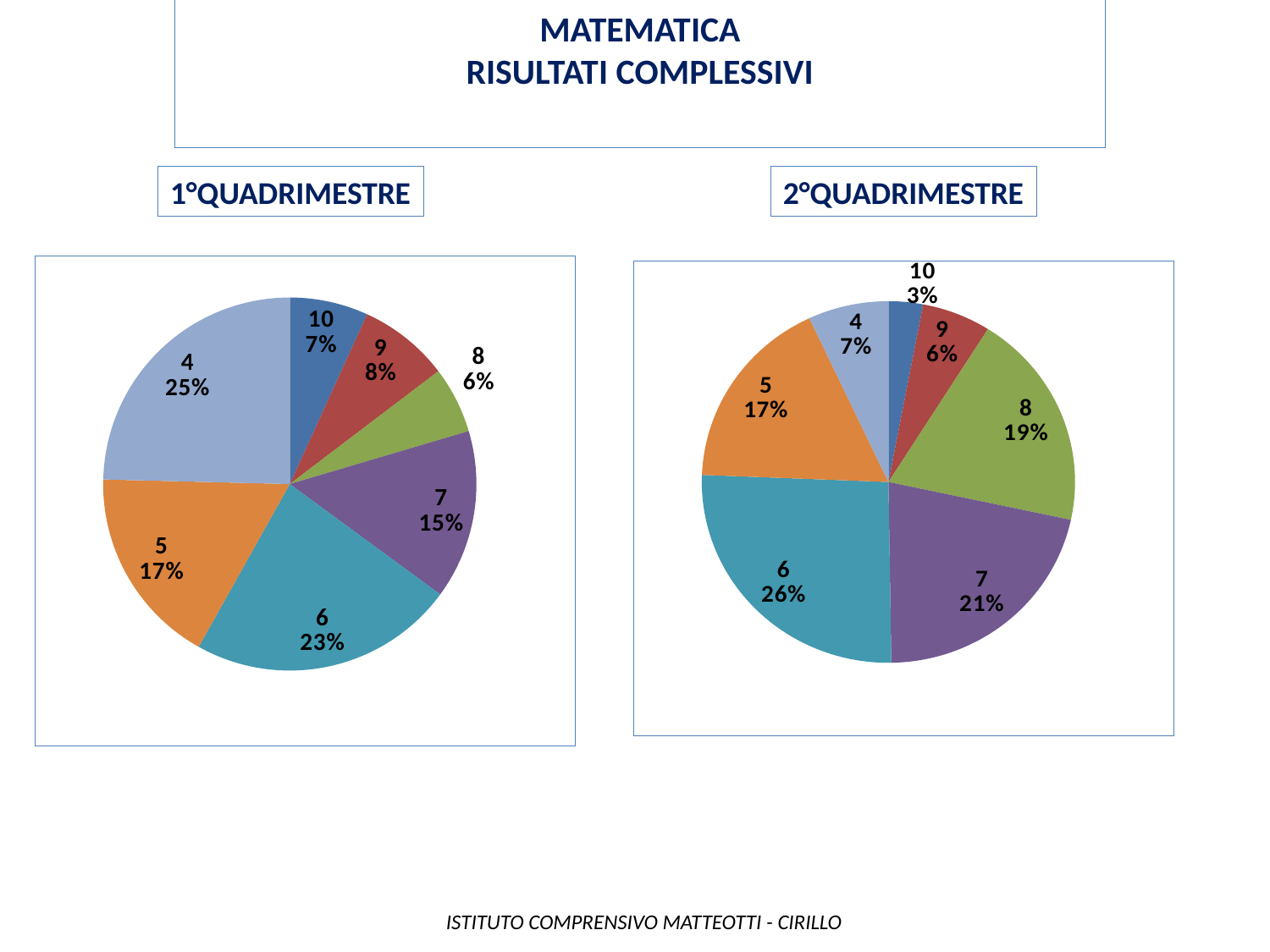

MATEMATICA
Risultati complessivi

1°quadrimestre
2°quadrimestre

### Chart

| Category | Colonna1 |
|---|---|
| 10 | 6.0 |
| 9 | 12.0 |
| 8 | 39.0 |
| 7 | 43.0 |
| 6 | 52.0 |
| 5 | 35.0 |
| 4 | 14.0 |

### Chart

| Category | Colonna1 |
|---|---|
| 10 | 13.0 |
| 9 | 15.0 |
| 8 | 11.0 |
| 7 | 28.0 |
| 6 | 44.0 |
| 5 | 33.0 |
| 4 | 47.0 |
 ISTITUTO COMPRENSIVO MATTEOTTI - CIRILLO